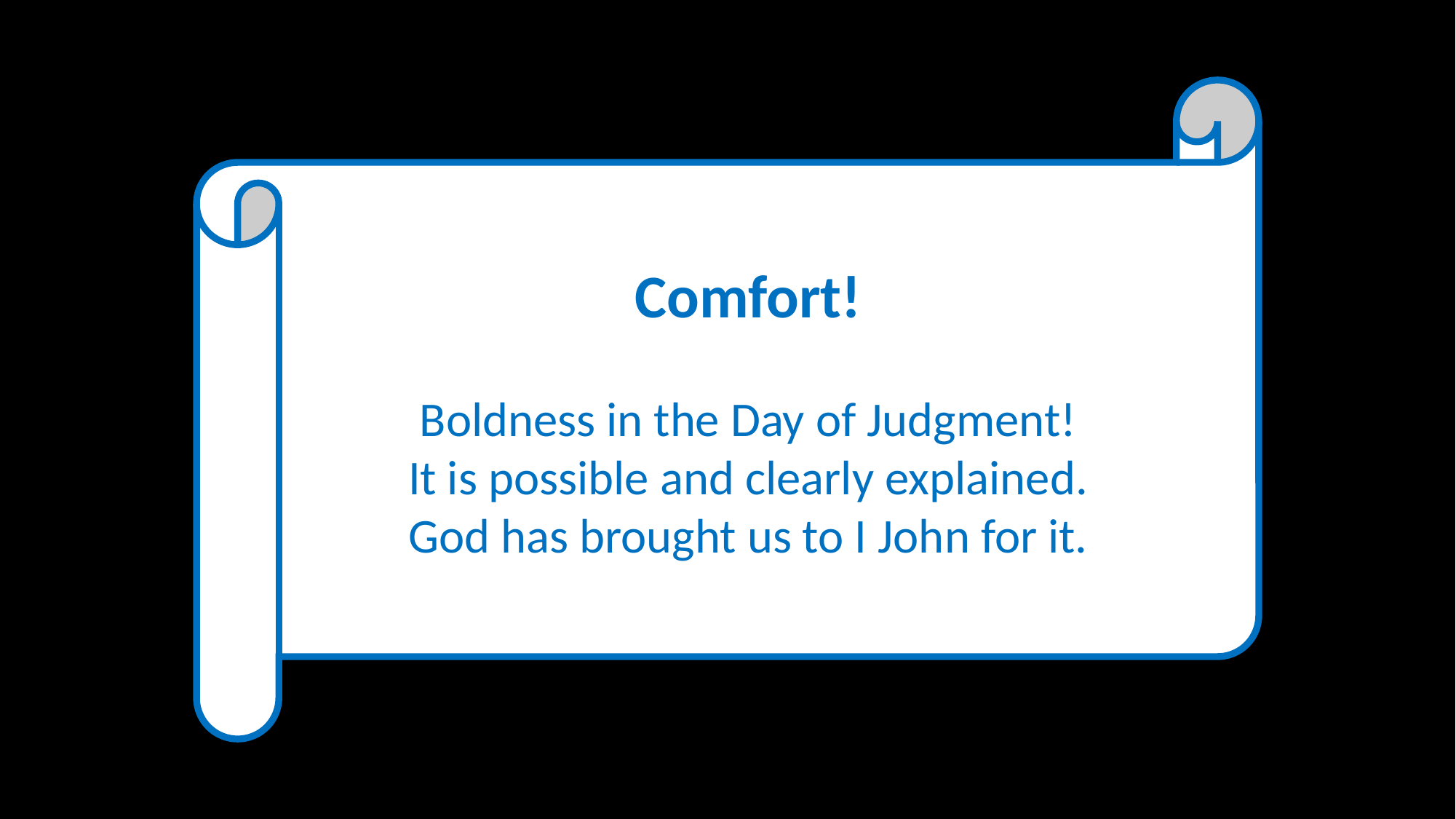

Comfort!

Boldness in the Day of Judgment!
It is possible and clearly explained.
God has brought us to I John for it.